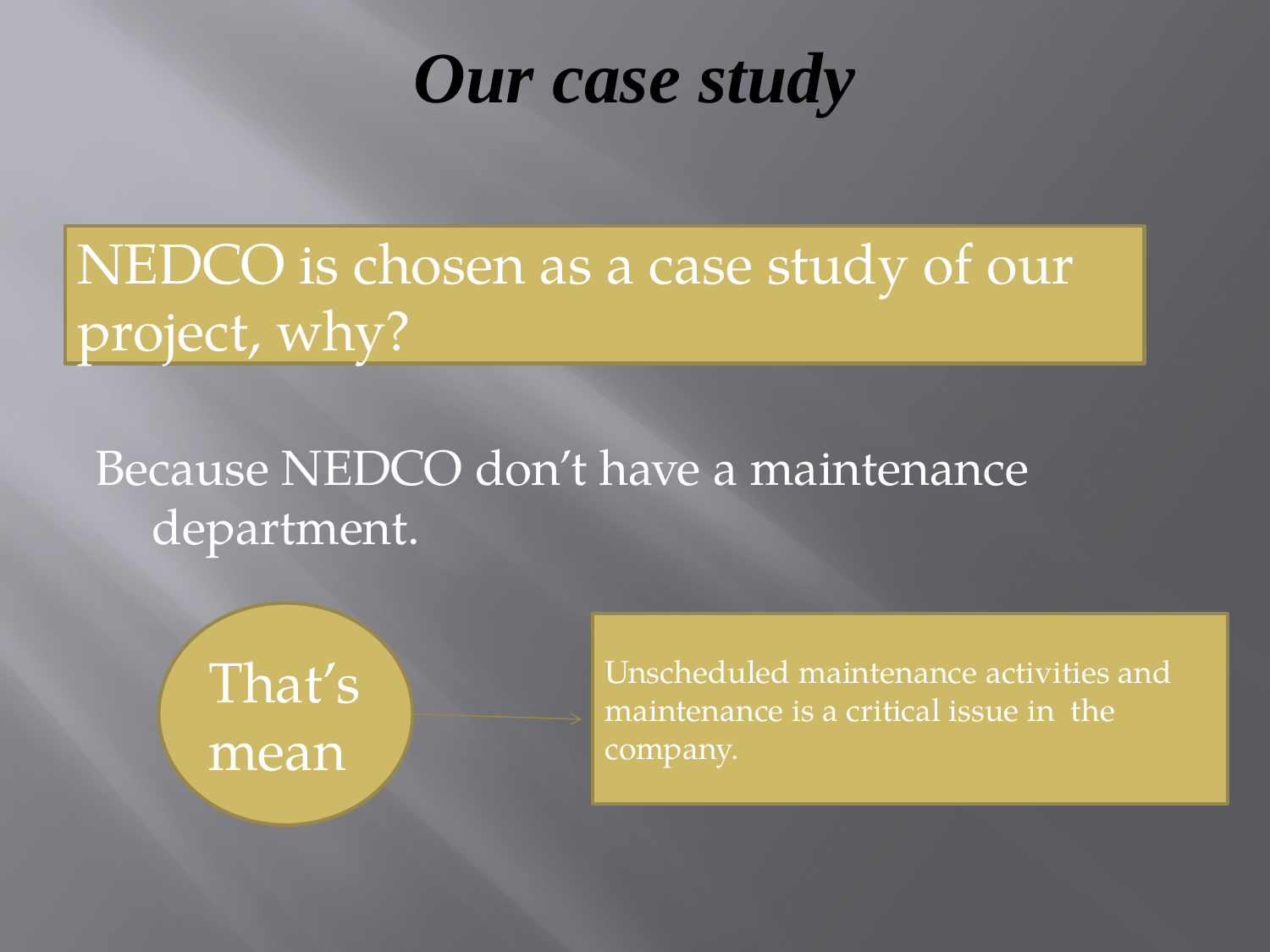

# Our case study

Because NEDCO don’t have a maintenance department.
NEDCO is chosen as a case study of our project, why?
That’s mean
Unscheduled maintenance activities and maintenance is a critical issue in  the company.